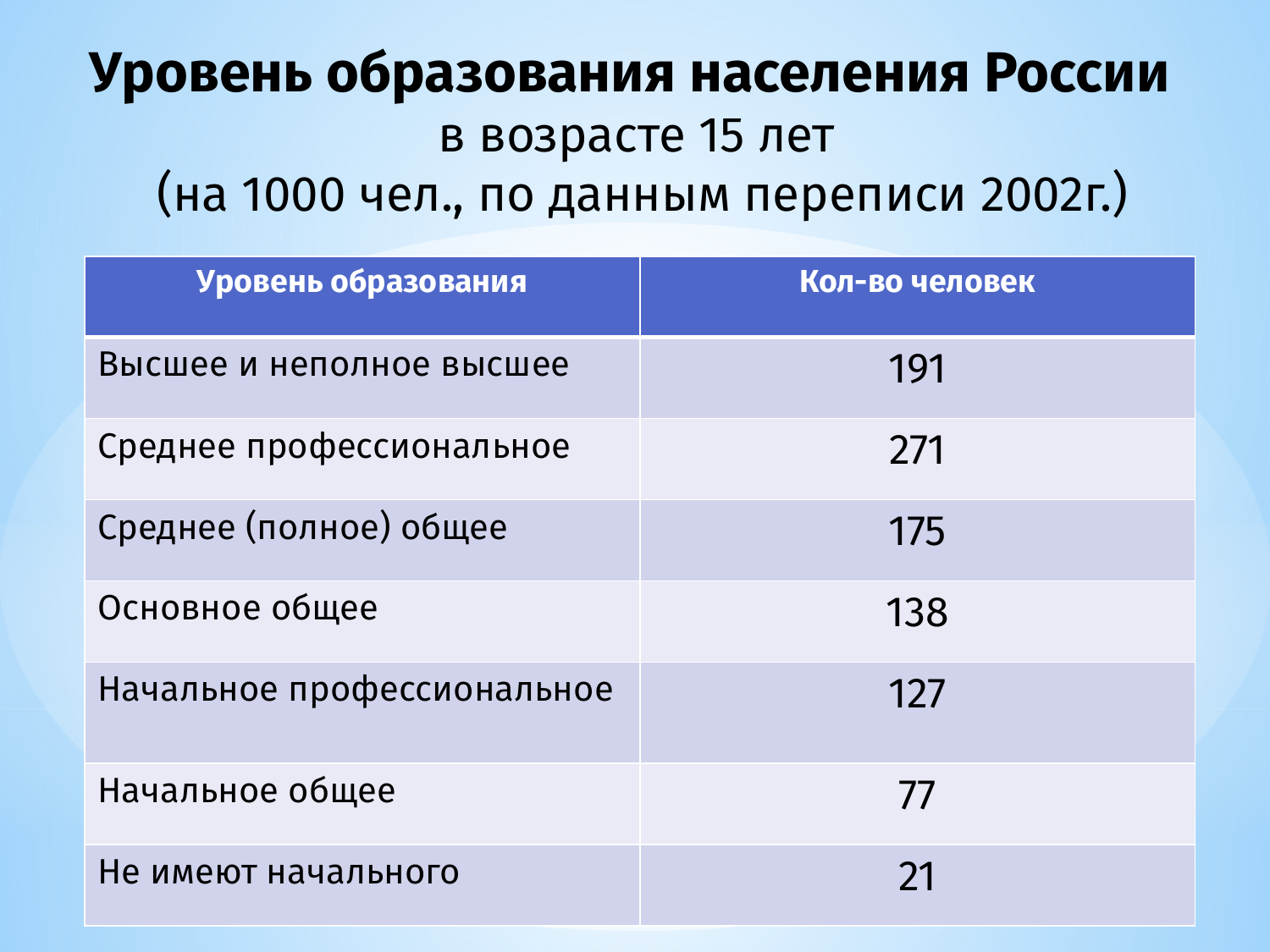

Уровень образования населения России
в возрасте 15 лет
 (на 1000 чел., по данным переписи 2002г.)
| Уровень образования | Кол-во человек |
| --- | --- |
| Высшее и неполное высшее | 191 |
| Среднее профессиональное | 271 |
| Среднее (полное) общее | 175 |
| Основное общее | 138 |
| Начальное профессиональное | 127 |
| Начальное общее | 77 |
| Не имеют начального | 21 |